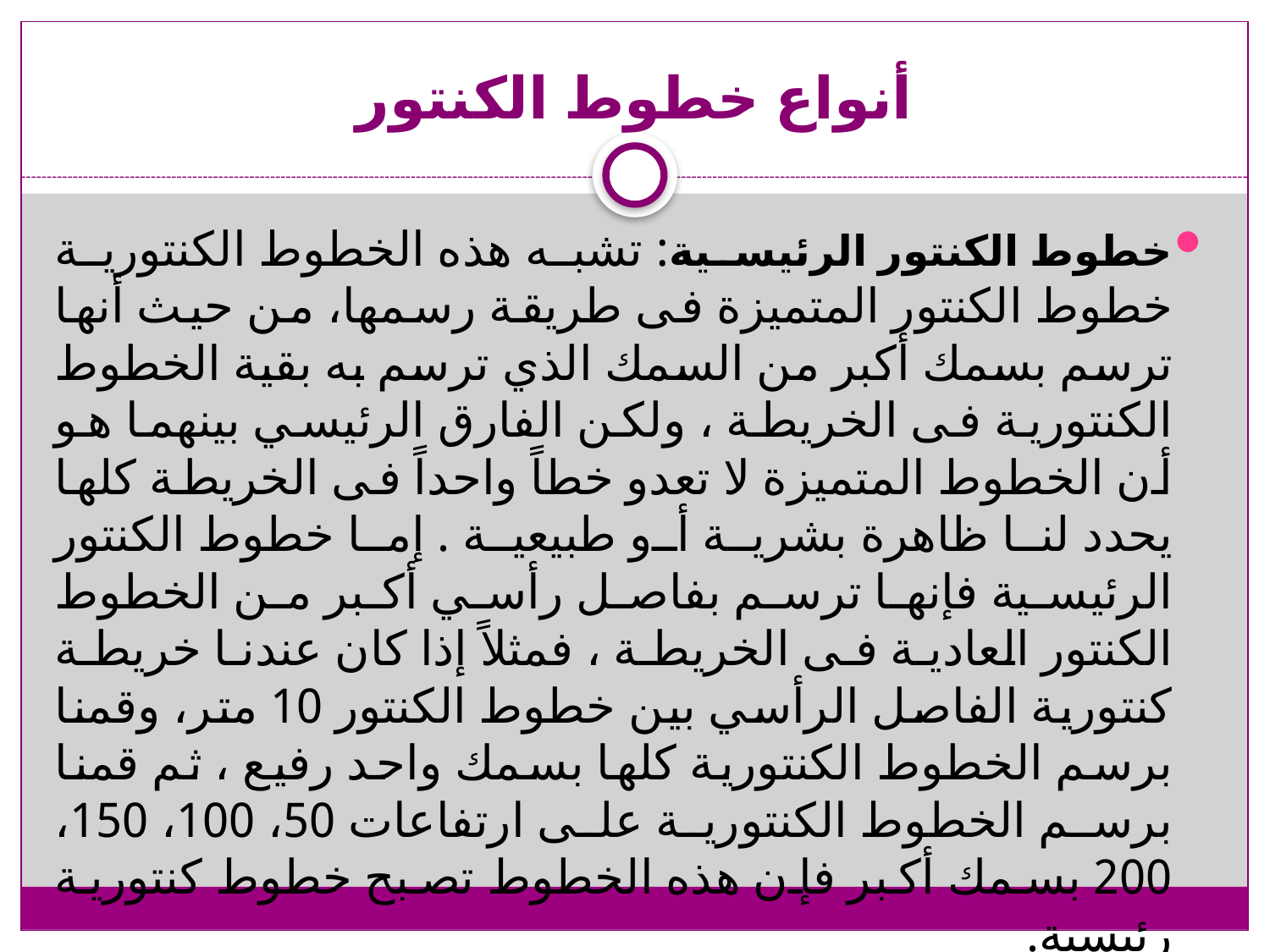

# أنواع خطوط الكنتور
خطوط الكنتور الرئيسية: تشبه هذه الخطوط الكنتورية خطوط الكنتور المتميزة فى طريقة رسمها، من حيث أنها ترسم بسمك أكبر من السمك الذي ترسم به بقية الخطوط الكنتورية فى الخريطة ، ولكن الفارق الرئيسي بينهما هو أن الخطوط المتميزة لا تعدو خطاً واحداً فى الخريطة كلها يحدد لنا ظاهرة بشرية أو طبيعية . إما خطوط الكنتور الرئيسية فإنها ترسم بفاصل رأسي أكبر من الخطوط الكنتور العادية فى الخريطة ، فمثلاً إذا كان عندنا خريطة كنتورية الفاصل الرأسي بين خطوط الكنتور 10 متر، وقمنا برسم الخطوط الكنتورية كلها بسمك واحد رفيع ، ثم قمنا برسم الخطوط الكنتورية على ارتفاعات 50، 100، 150، 200 بسمك أكبر فإن هذه الخطوط تصبح خطوط كنتورية رئيسية.